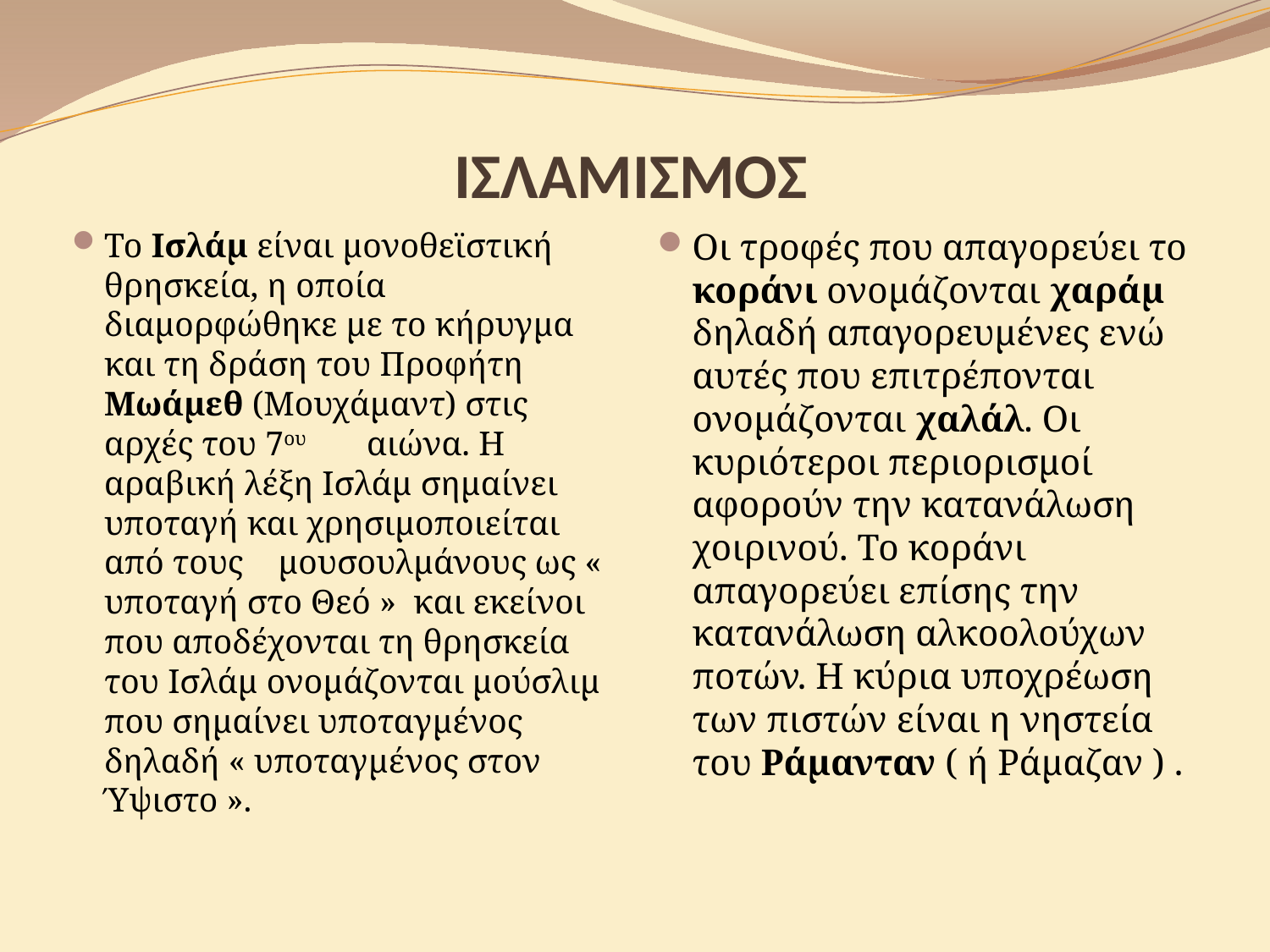

# ΙΣΛΑΜΙΣΜΟΣ
Το Ισλάμ είναι μονοθεϊστική θρησκεία, η οποία διαμορφώθηκε με το κήρυγμα και τη δράση του Προφήτη Μωάμεθ (Μουχάμαντ) στις αρχές του 7ου       αιώνα. Η αραβική λέξη Ισλάμ σημαίνει υποταγή και χρησιμοποιείται από τους    μουσουλμάνους ως « υποταγή στο Θεό »  και εκείνοι που αποδέχονται τη θρησκεία του Ισλάμ ονομάζονται μούσλιμ που σημαίνει υποταγμένος δηλαδή « υποταγμένος στον Ύψιστο ».

Οι τροφές που απαγορεύει το κοράνι ονομάζονται χαράμ δηλαδή απαγορευμένες ενώ αυτές που επιτρέπονται ονομάζονται χαλάλ. Οι κυριότεροι περιορισμοί αφορούν την κατανάλωση χοιρινού. Το κοράνι απαγορεύει επίσης την κατανάλωση αλκοολούχων ποτών. Η κύρια υποχρέωση των πιστών είναι η νηστεία του Ράμανταν ( ή Ράμαζαν ) .